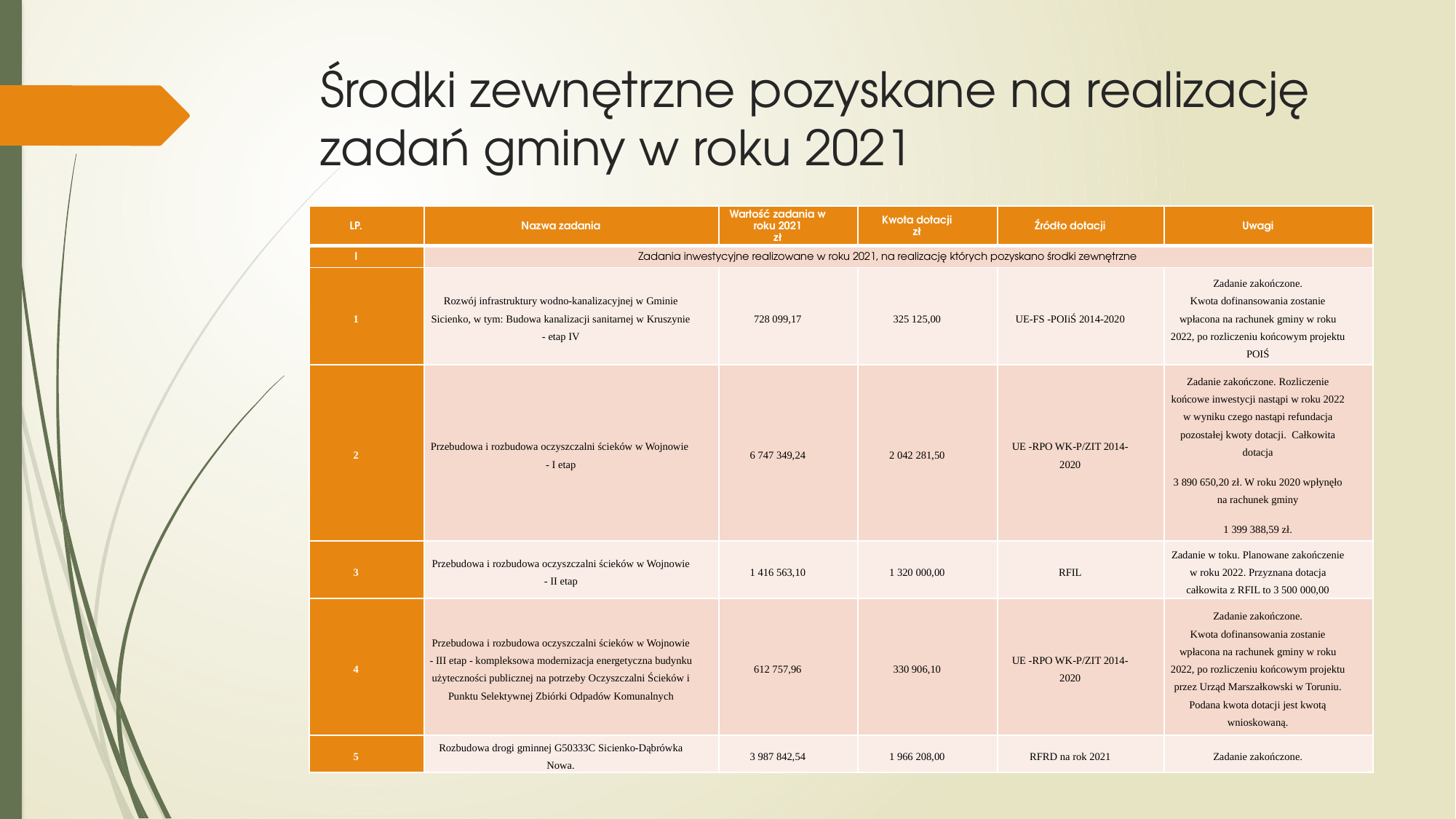

# Środki zewnętrzne pozyskane na realizację zadań gminy w roku 2021
| LP. | Nazwa zadania | Wartość zadania w roku 2021 zł | Kwota dotacji zł | Źródło dotacji | Uwagi |
| --- | --- | --- | --- | --- | --- |
| I | Zadania inwestycyjne realizowane w roku 2021, na realizację których pozyskano środki zewnętrzne |  |  |  |  |
| 1 | Rozwój infrastruktury wodno-kanalizacyjnej w Gminie Sicienko, w tym: Budowa kanalizacji sanitarnej w Kruszynie - etap IV | 728 099,17 | 325 125,00 | UE-FS -POIiŚ 2014-2020 | Zadanie zakończone. Kwota dofinansowania zostanie wpłacona na rachunek gminy w roku 2022, po rozliczeniu końcowym projektu POIŚ |
| 2 | Przebudowa i rozbudowa oczyszczalni ścieków w Wojnowie - I etap | 6 747 349,24 | 2 042 281,50 | UE -RPO WK-P/ZIT 2014-2020 | Zadanie zakończone. Rozliczenie końcowe inwestycji nastąpi w roku 2022 w wyniku czego nastąpi refundacja pozostałej kwoty dotacji. Całkowita dotacja 3 890 650,20 zł. W roku 2020 wpłynęło na rachunek gminy 1 399 388,59 zł. |
| 3 | Przebudowa i rozbudowa oczyszczalni ścieków w Wojnowie - II etap | 1 416 563,10 | 1 320 000,00 | RFIL | Zadanie w toku. Planowane zakończenie w roku 2022. Przyznana dotacja całkowita z RFIL to 3 500 000,00 |
| 4 | Przebudowa i rozbudowa oczyszczalni ścieków w Wojnowie - III etap - kompleksowa modernizacja energetyczna budynku użyteczności publicznej na potrzeby Oczyszczalni Ścieków i Punktu Selektywnej Zbiórki Odpadów Komunalnych | 612 757,96 | 330 906,10 | UE -RPO WK-P/ZIT 2014-2020 | Zadanie zakończone. Kwota dofinansowania zostanie wpłacona na rachunek gminy w roku 2022, po rozliczeniu końcowym projektu przez Urząd Marszałkowski w Toruniu. Podana kwota dotacji jest kwotą wnioskowaną. |
| 5 | Rozbudowa drogi gminnej G50333C Sicienko-Dąbrówka Nowa. | 3 987 842,54 | 1 966 208,00 | RFRD na rok 2021 | Zadanie zakończone. |